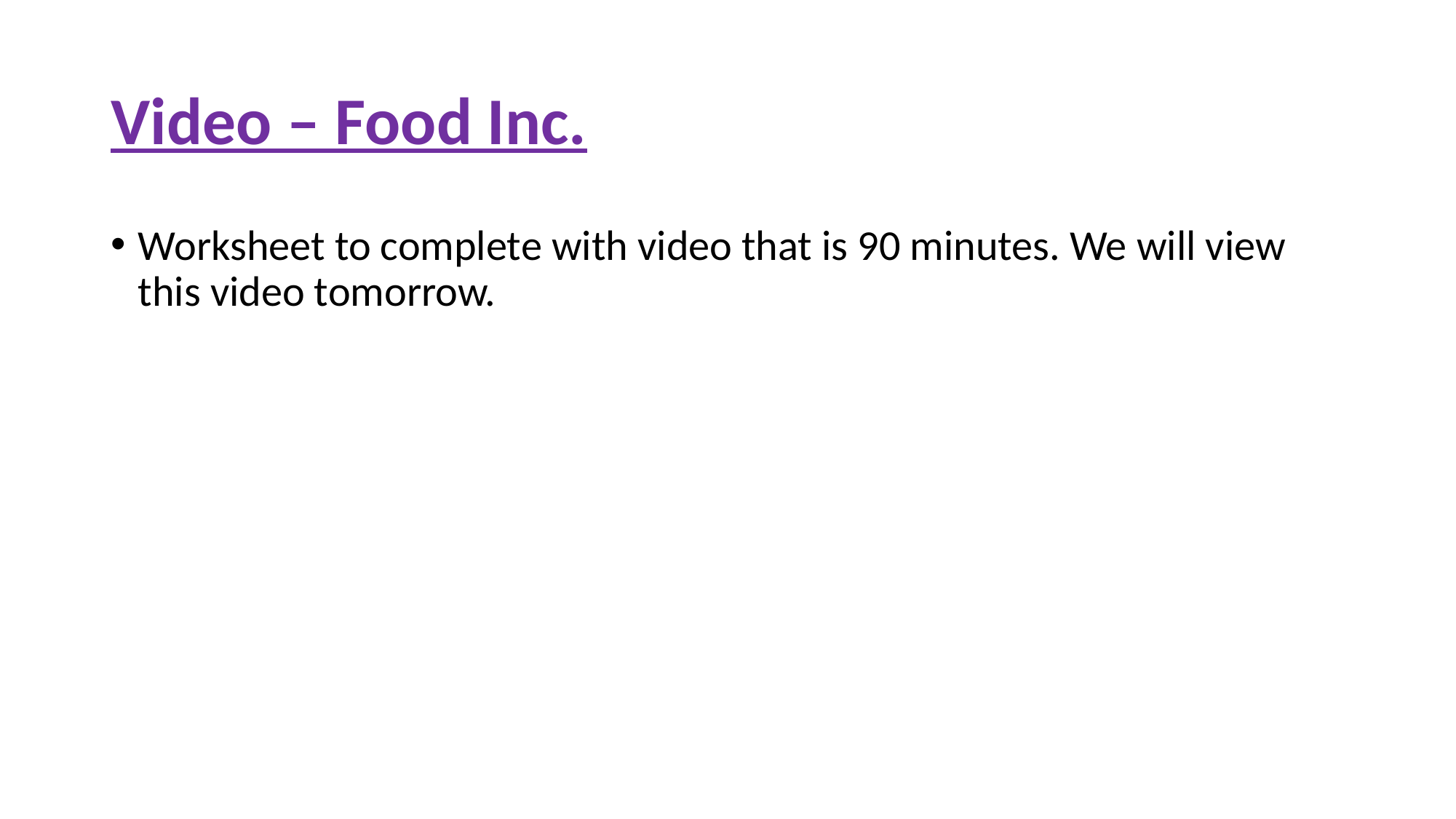

# Video – Food Inc.
Worksheet to complete with video that is 90 minutes. We will view this video tomorrow.